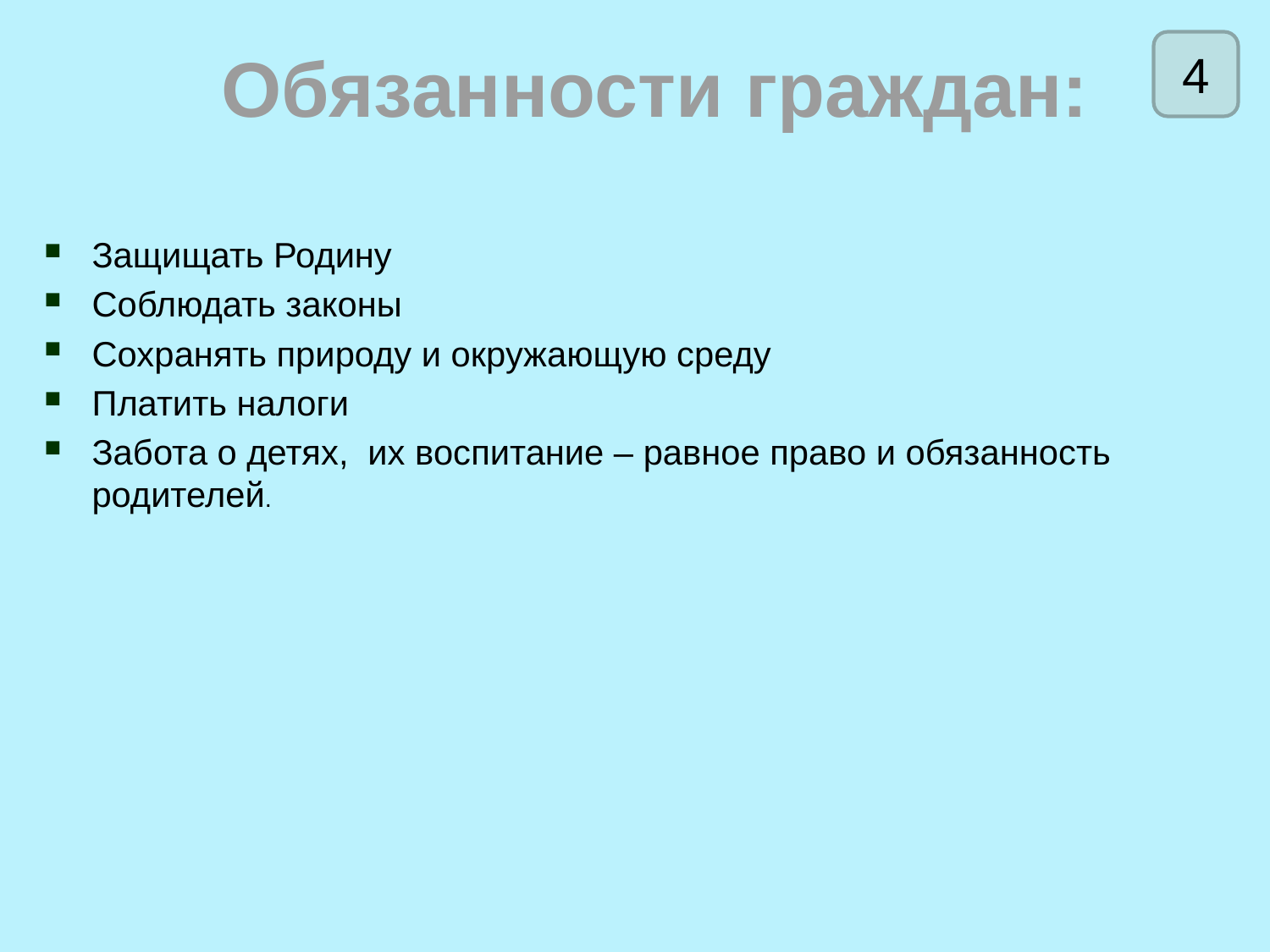

Обязанности граждан:

Защищать Родину
Соблюдать законы
Сохранять природу и окружающую среду
Платить налоги
Забота о детях,  их воспитание – равное право и обязанность родителей.
4